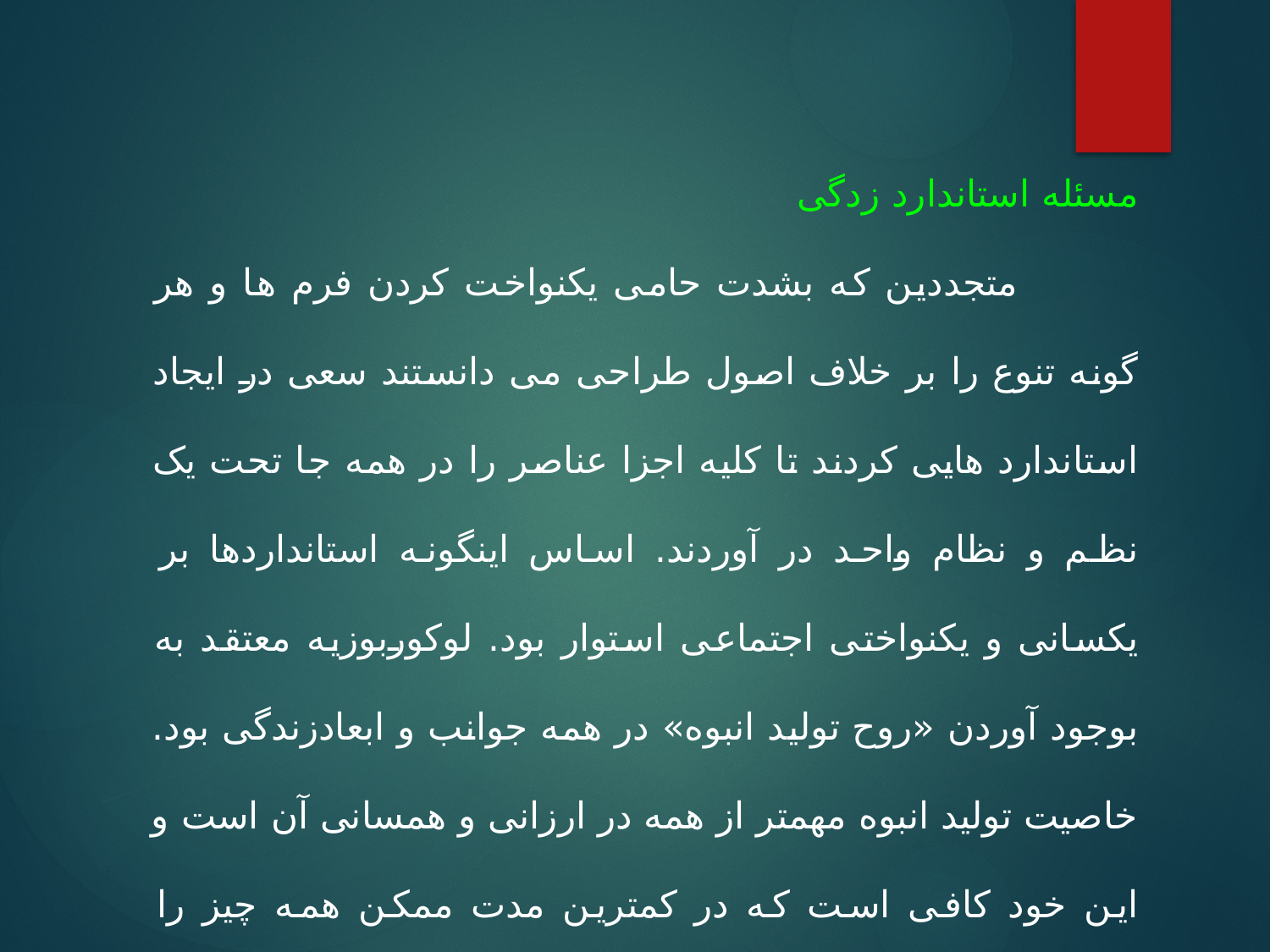

مسئله استاندارد زدگی
        متجددین که بشدت حامی یکنواخت کردن فرم ها و هر گونه تنوع را بر خلاف اصول طراحی می دانستند سعی در ایجاد استاندارد هایی کردند تا کلیه اجزا عناصر را در همه جا تحت یک نظم و نظام واحد در آوردند. اساس اینگونه استانداردها بر یکسانی و یکنواختی اجتماعی استوار بود. لوکوربوزیه معتقد به بوجود آوردن «روح تولید انبوه» در همه جوانب و ابعادزندگی بود. خاصیت تولید انبوه مهمتر از همه در ارزانی و همسانی آن است و این خود کافی است که در کمترین مدت ممکن همه چیز را استاندارد کند.